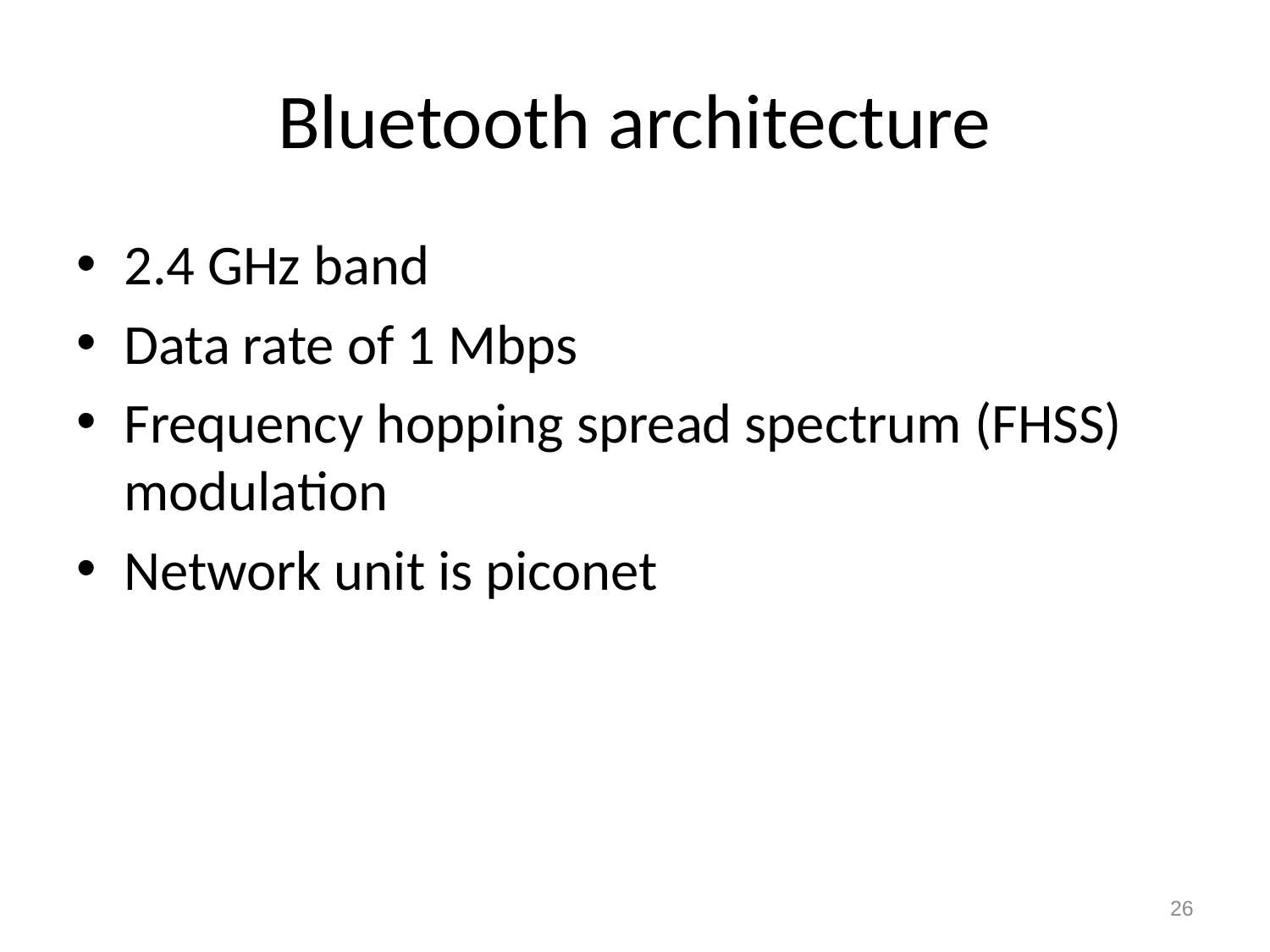

# Bluetooth architecture
2.4 GHz band
Data rate of 1 Mbps
Frequency hopping spread spectrum (FHSS) modulation
Network unit is piconet

26